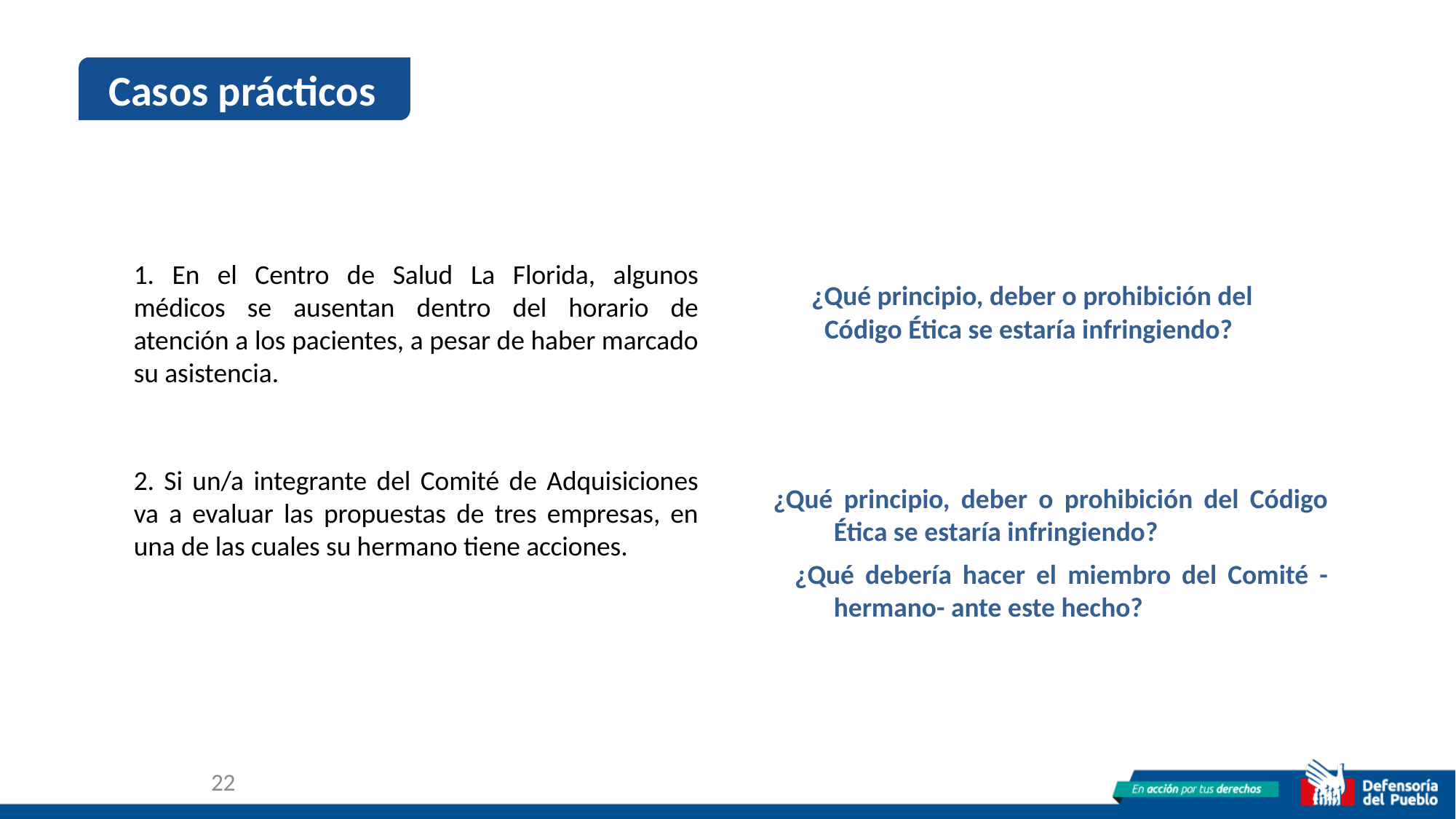

Casos prácticos
1. En el Centro de Salud La Florida, algunos médicos se ausentan dentro del horario de atención a los pacientes, a pesar de haber marcado su asistencia.
 ¿Qué principio, deber o prohibición del Código Ética se estaría infringiendo?
2. Si un/a integrante del Comité de Adquisiciones va a evaluar las propuestas de tres empresas, en una de las cuales su hermano tiene acciones.
 ¿Qué principio, deber o prohibición del Código Ética se estaría infringiendo?
   ¿Qué debería hacer el miembro del Comité -hermano- ante este hecho?
22